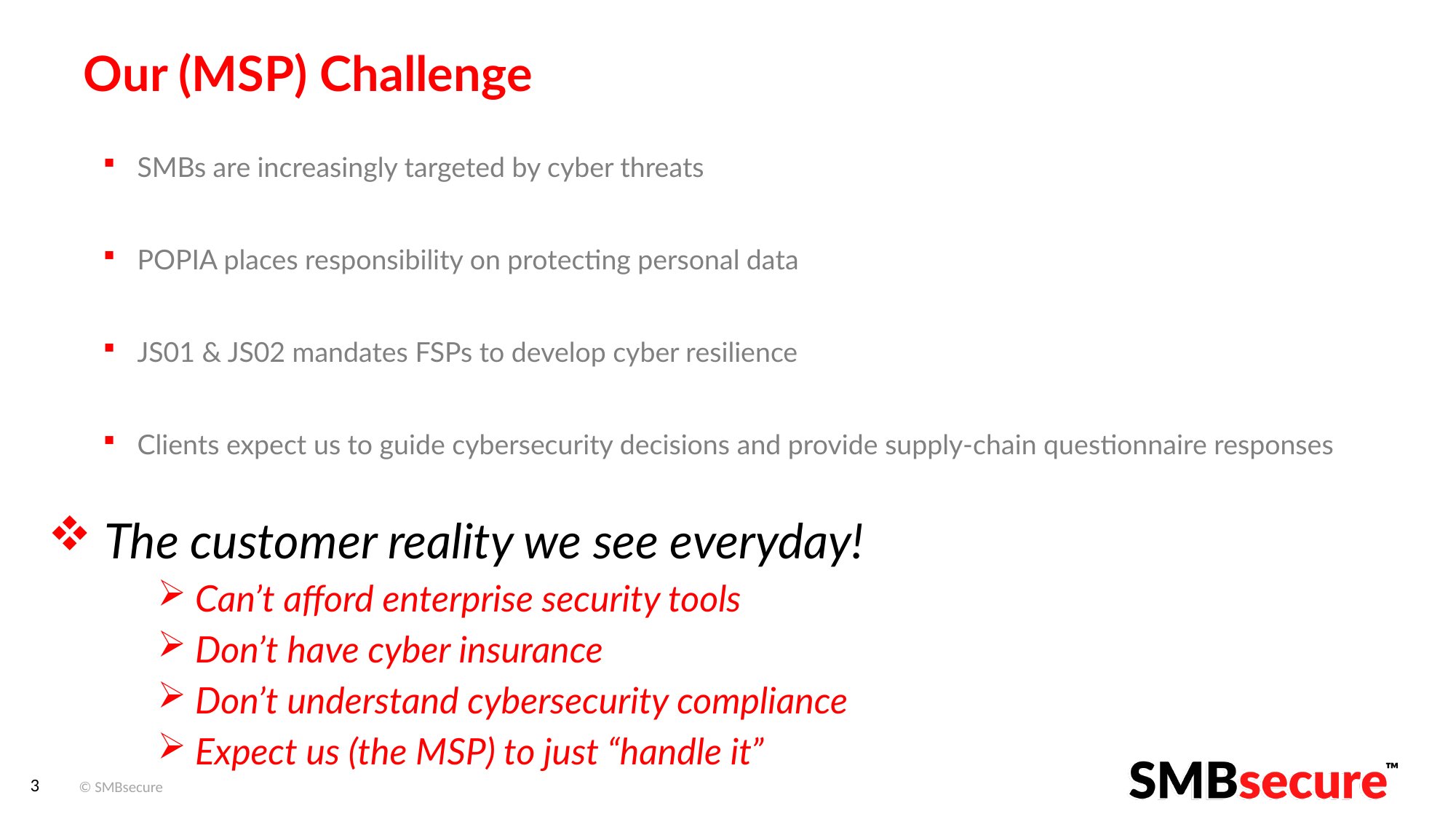

# Our (MSP) Challenge
SMBs are increasingly targeted by cyber threats

POPIA places responsibility on protecting personal data

JS01 & JS02 mandates FSPs to develop cyber resilience

Clients expect us to guide cybersecurity decisions and provide supply-chain questionnaire responses

 The customer reality we see everyday!
 Can’t afford enterprise security tools
 Don’t have cyber insurance
 Don’t understand cybersecurity compliance
 Expect us (the MSP) to just “handle it”